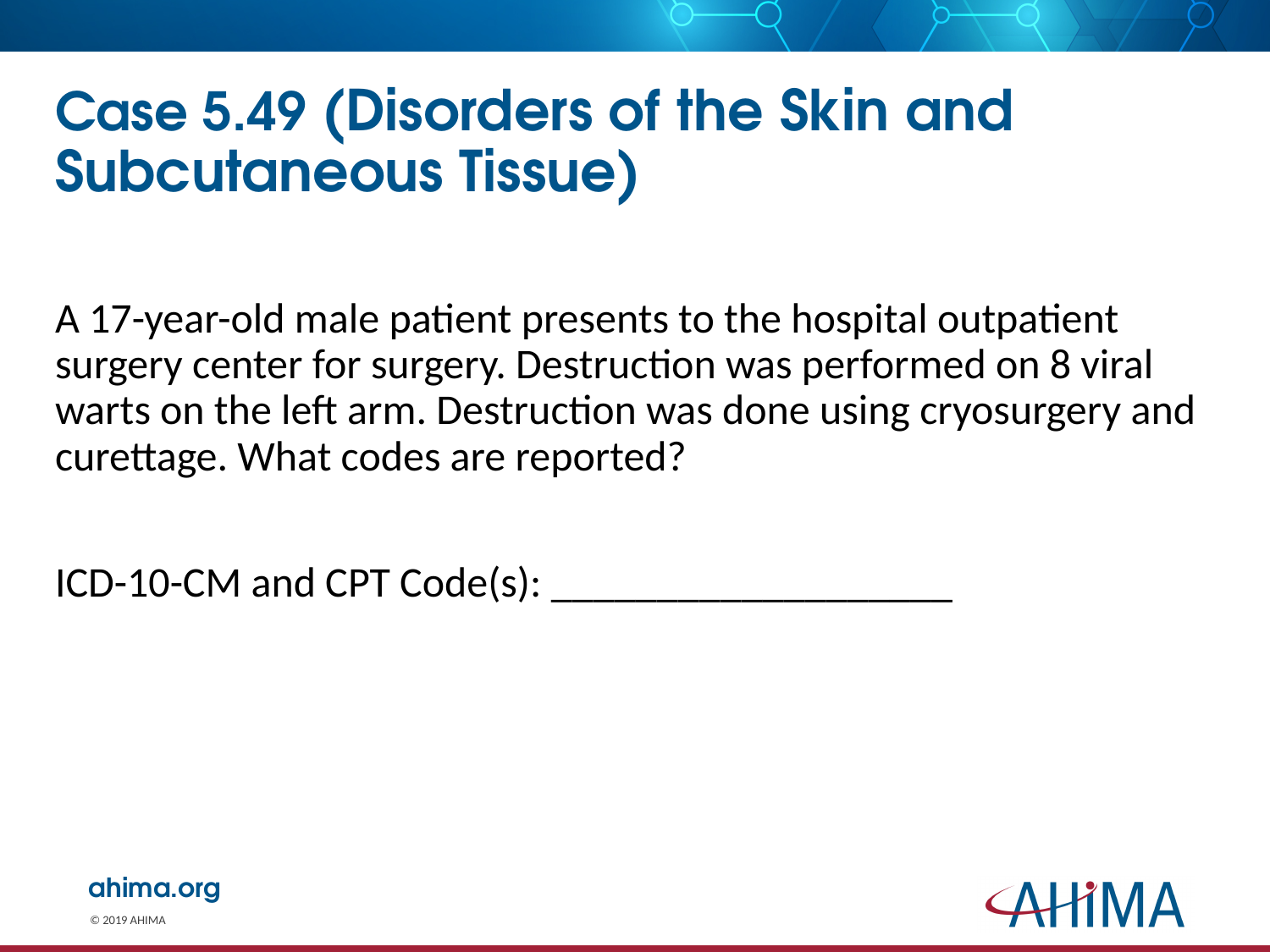

# Case 5.49 (Disorders of the Skin and Subcutaneous Tissue)

A 17-year-old male patient presents to the hospital outpatient surgery center for surgery. Destruction was performed on 8 viral warts on the left arm. Destruction was done using cryosurgery and curettage. What codes are reported?

ICD-10-CM and CPT Code(s): ___________________